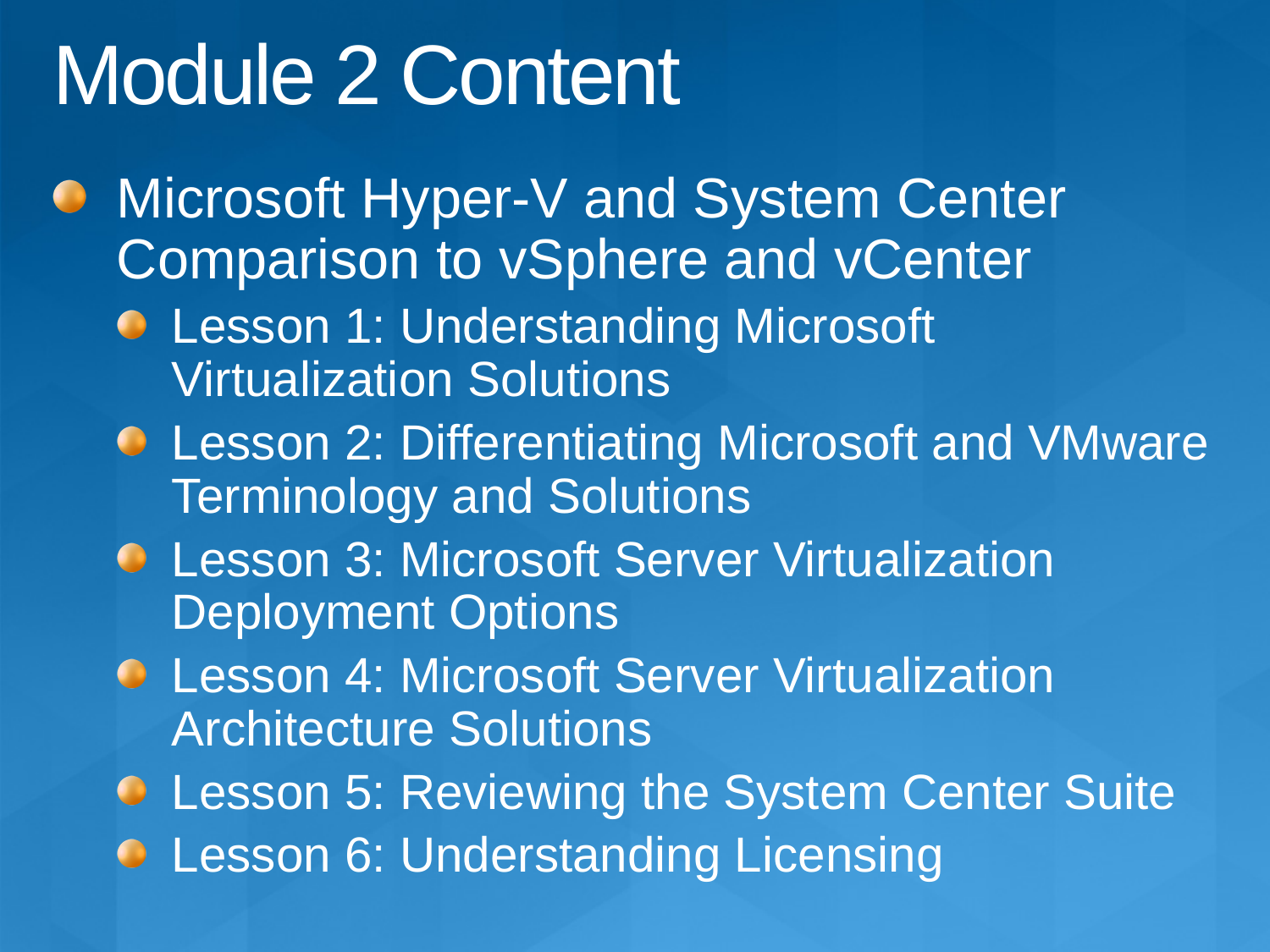

# Module 2 Content
Microsoft Hyper-V and System Center Comparison to vSphere and vCenter
Lesson 1: Understanding Microsoft Virtualization Solutions
Lesson 2: Differentiating Microsoft and VMware Terminology and Solutions
Lesson 3: Microsoft Server Virtualization Deployment Options
Lesson 4: Microsoft Server Virtualization Architecture Solutions
Lesson 5: Reviewing the System Center Suite
Lesson 6: Understanding Licensing